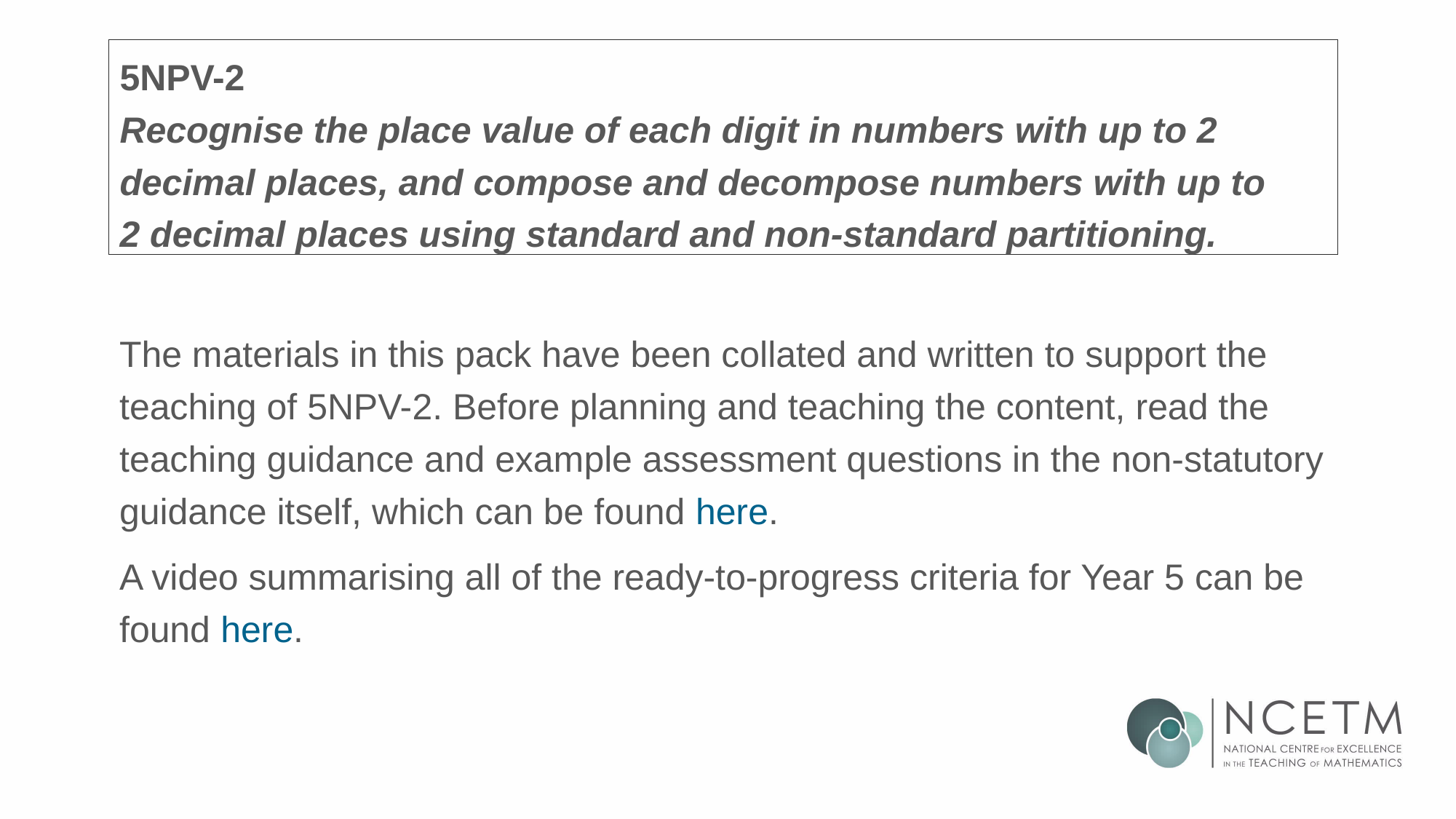

# 5NPV-2 Recognise the place value of each digit in numbers with up to 2 decimal places, and compose and decompose numbers with up to 2 decimal places using standard and non-standard partitioning.
The materials in this pack have been collated and written to support the teaching of 5NPV-2. Before planning and teaching the content, read the teaching guidance and example assessment questions in the non-statutory guidance itself, which can be found here.
A video summarising all of the ready-to-progress criteria for Year 5 can be found here.